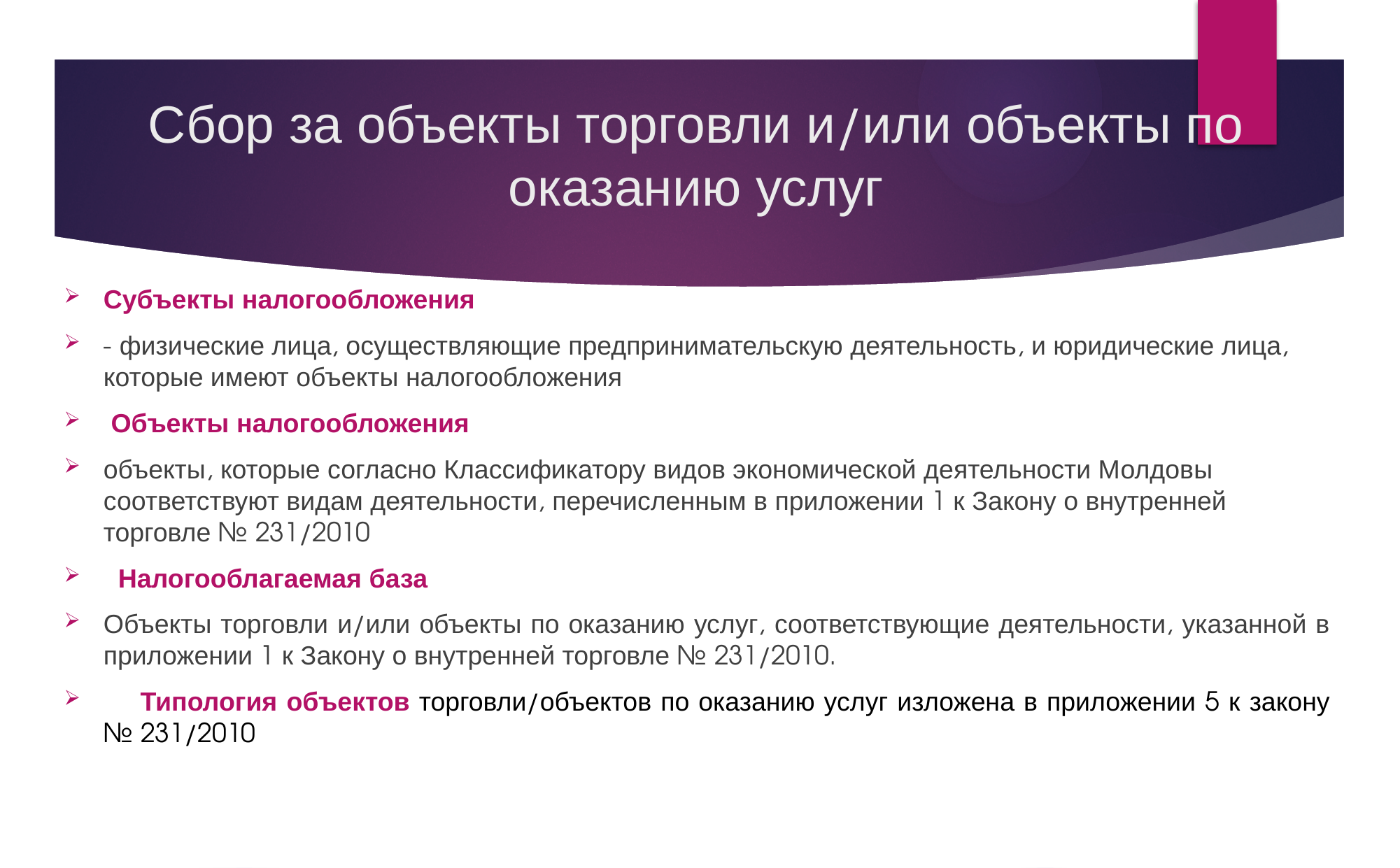

# Сбор за объекты торговли и/или объекты по оказанию услуг
Субъекты налогообложения
- физические лица, осуществляющие предпринимательскую деятельность, и юридические лица, которые имеют объекты налогообложения
 Объекты налогообложения
объекты, которые согласно Классификатору видов экономической деятельности Молдовы соответствуют видам деятельности, перечисленным в приложении 1 к Закону о внутренней торговле № 231/2010
  Налогооблагаемая база
Объекты торговли и/или объекты по оказанию услуг, соответствующие деятельности, указанной в приложении 1 к Закону о внутренней торговле № 231/2010.
    Типология объектов торговли/объектов по оказанию услуг изложена в приложении 5 к закону № 231/2010